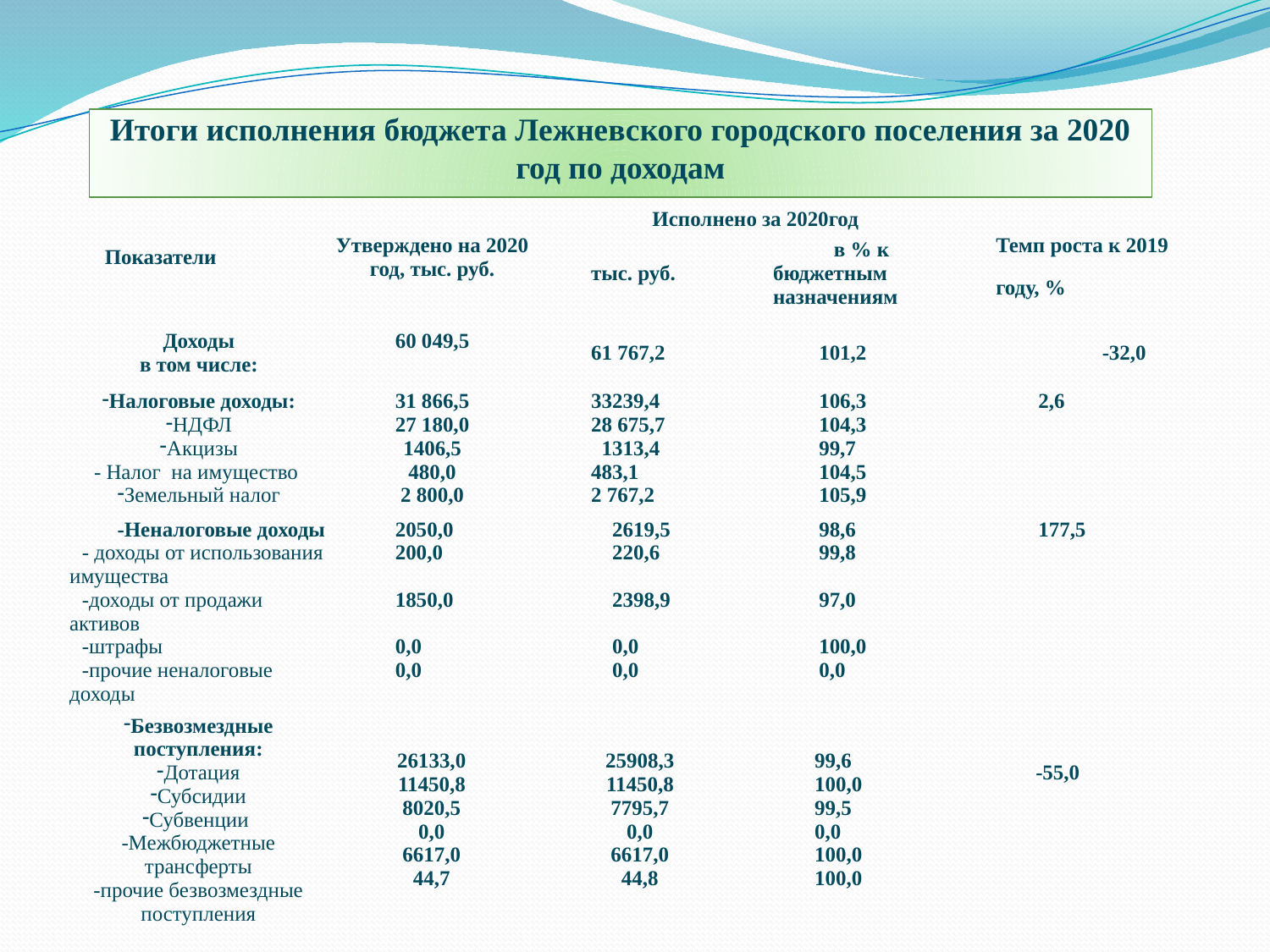

Итоги исполнения бюджета Лежневского городского поселения за 2020 год по доходам
| Показатели | Утверждено на 2020 год, тыс. руб. | Исполнено за 2020год |  | Темп роста к 2019 году, % |
| --- | --- | --- | --- | --- |
|  |  | тыс. руб. | в % к бюджетным назначениям |  |
| Доходы в том числе: | 60 049,5 | 61 767,2 | 101,2 | -32,0 |
| Налоговые доходы: НДФЛ Акцизы - Налог на имущество Земельный налог | 31 866,5 27 180,0 1406,5 480,0 2 800,0 | 33239,4 28 675,7 1313,4 483,1 2 767,2 | 106,3 104,3 99,7 104,5 105,9 | 2,6 |
| -Неналоговые доходы - доходы от использования имущества -доходы от продажи активов -штрафы -прочие неналоговые доходы | 2050,0 200,0 1850,0 0,0 0,0 | 2619,5 220,6 2398,9 0,0 0,0 | 98,6 99,8 97,0 100,0 0,0 | 177,5 |
| Безвозмездные поступления: Дотация Субсидии Субвенции -Межбюджетные трансферты -прочие безвозмездные поступления | 26133,0 11450,8 8020,5 0,0 6617,0 44,7 | 25908,3 11450,8 7795,7 0,0 6617,0 44,8 | 99,6 100,0 99,5 0,0 100,0 100,0 | -55,0 |
| --- | --- | --- | --- | --- |